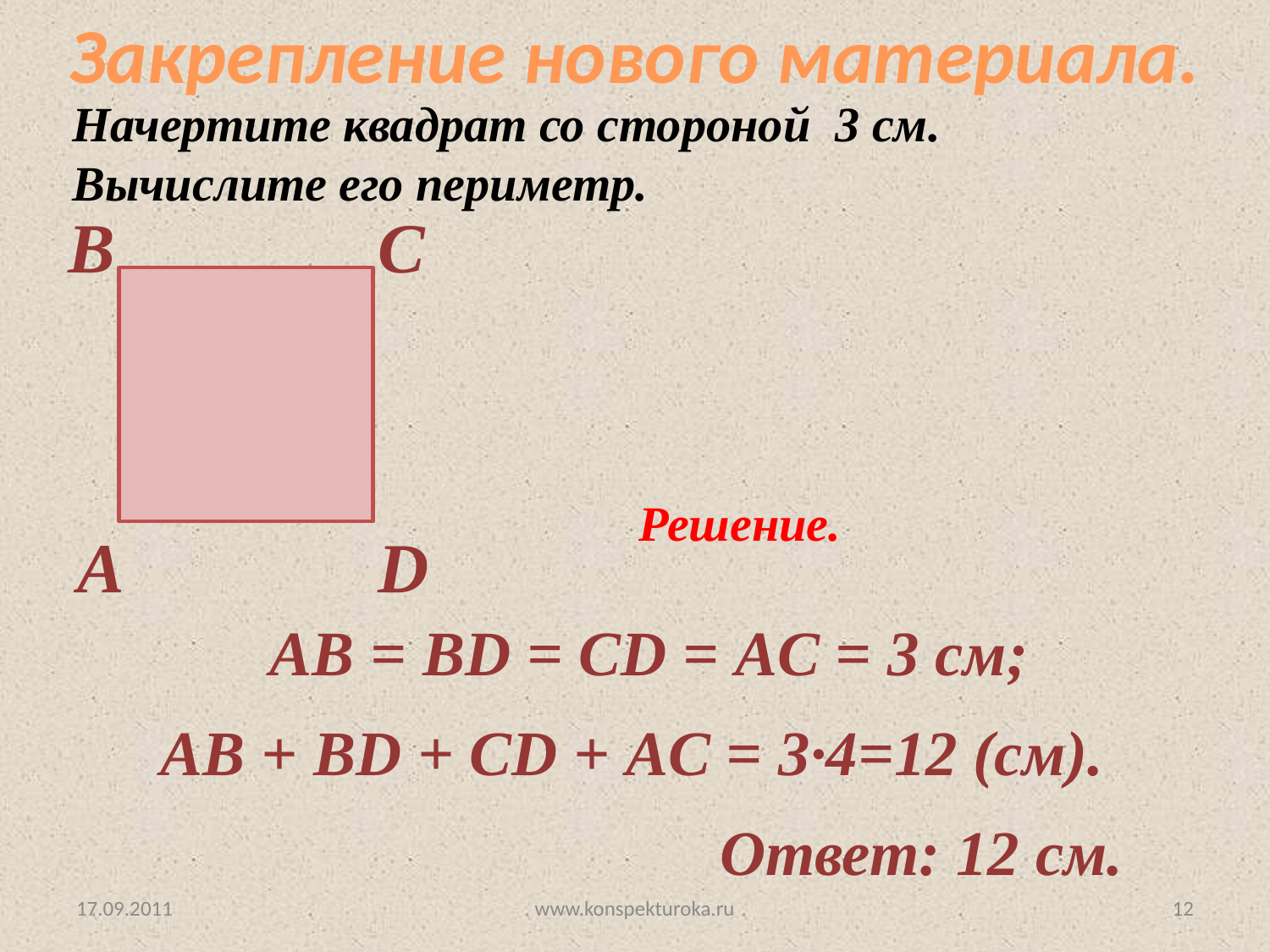

Закрепление нового материала.
Начертите квадрат со стороной  3 см. Вычислите его периметр.
В
С

А
D
Решение.
AB = BD = CD = AC = 3 см;
AB + BD + CD + AC = 3∙4=12 (см).
Ответ: 12 см.
17.09.2011
www.konspekturoka.ru
12